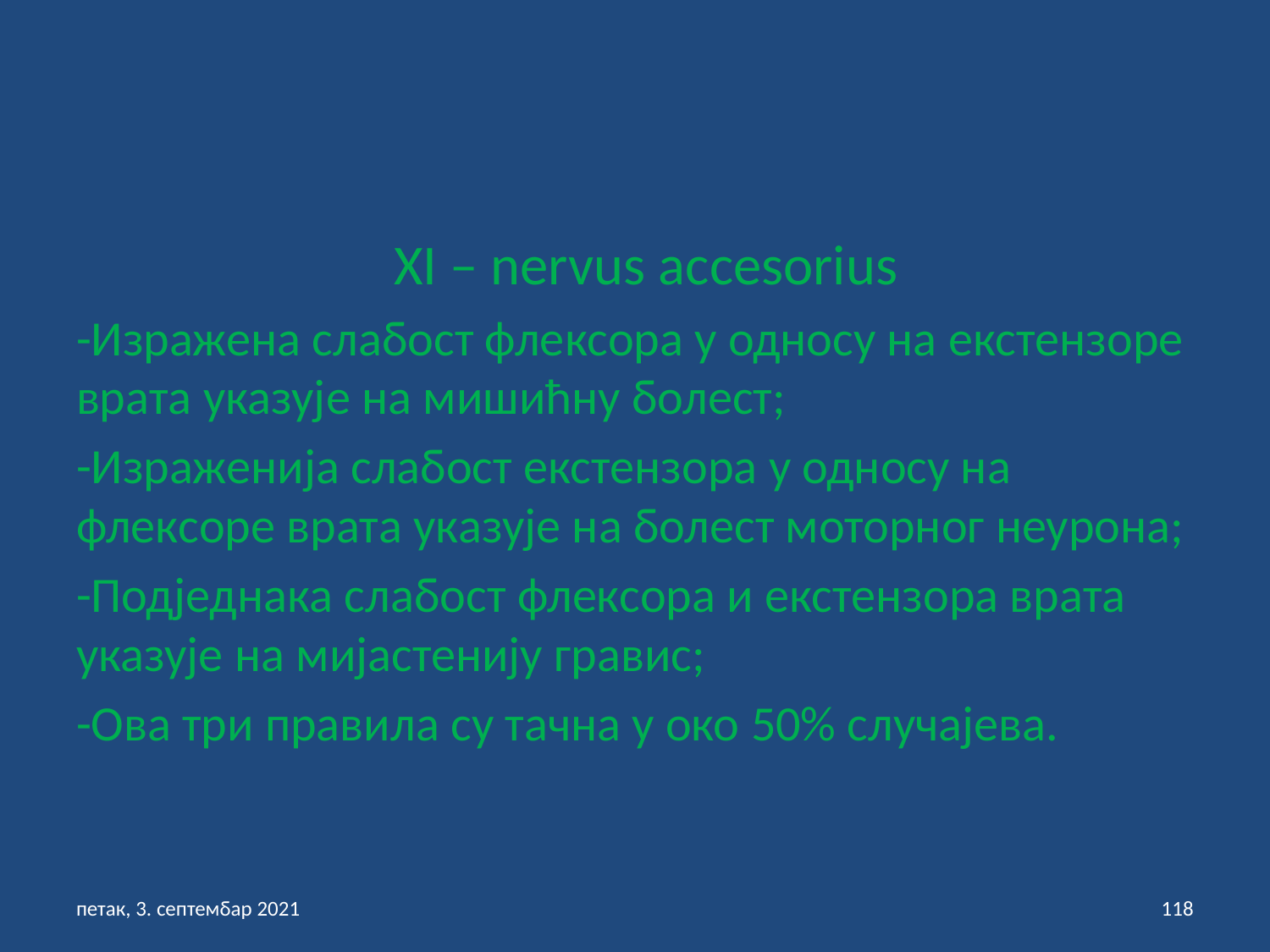

XI – nervus accesorius
-Изражена слабост флексора у односу на екстензоре врата указује на мишићну болест;
-Израженија слабост екстензора у односу на флексоре врата указује на болест моторног неурона;
-Подједнака слабост флексора и екстензора врата указује на мијастенију гравис;
-Ова три правила су тачна у око 50% случајева.
петак, 3. септембар 2021
118